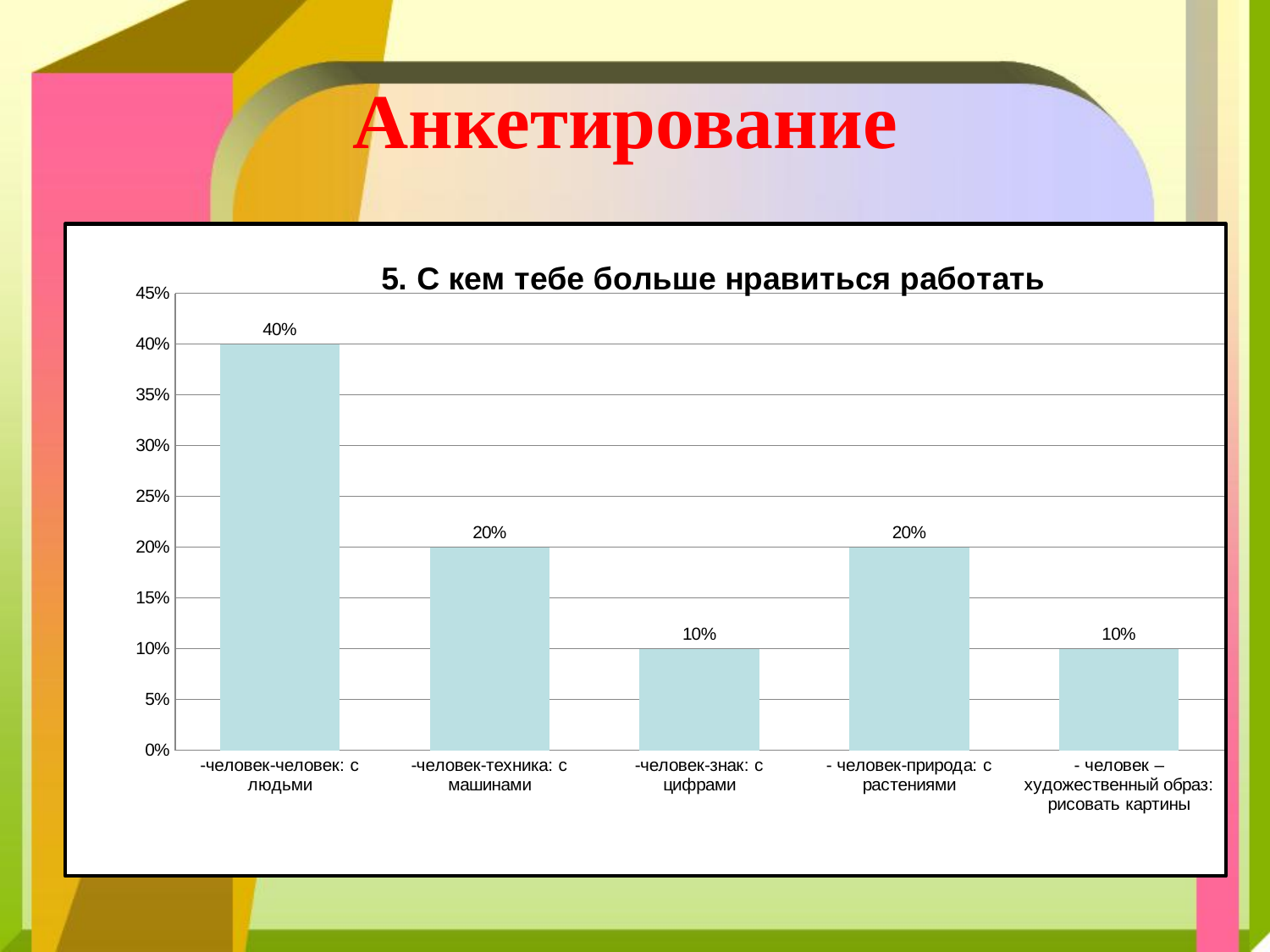

# Анкетирование

### Chart: 5. С кем тебе больше нравиться работать

| Category |  |
|---|---|
| -человек-человек: с людьми | 0.4 |
| -человек-техника: с машинами | 0.2 |
| -человек-знак: с цифрами | 0.1 |
| - человек-природа: с растениями | 0.2 |
| - человек – художественный образ: рисовать картины | 0.1 |

### Chart: 3.Помог ли школьный проект тебе в выборе профессии?

| Category |  |
|---|---|
| 1- да | 0.7000000000000006 |
| 2- нет | 0.2 |
| 3- трудно сказать | 0.1 |